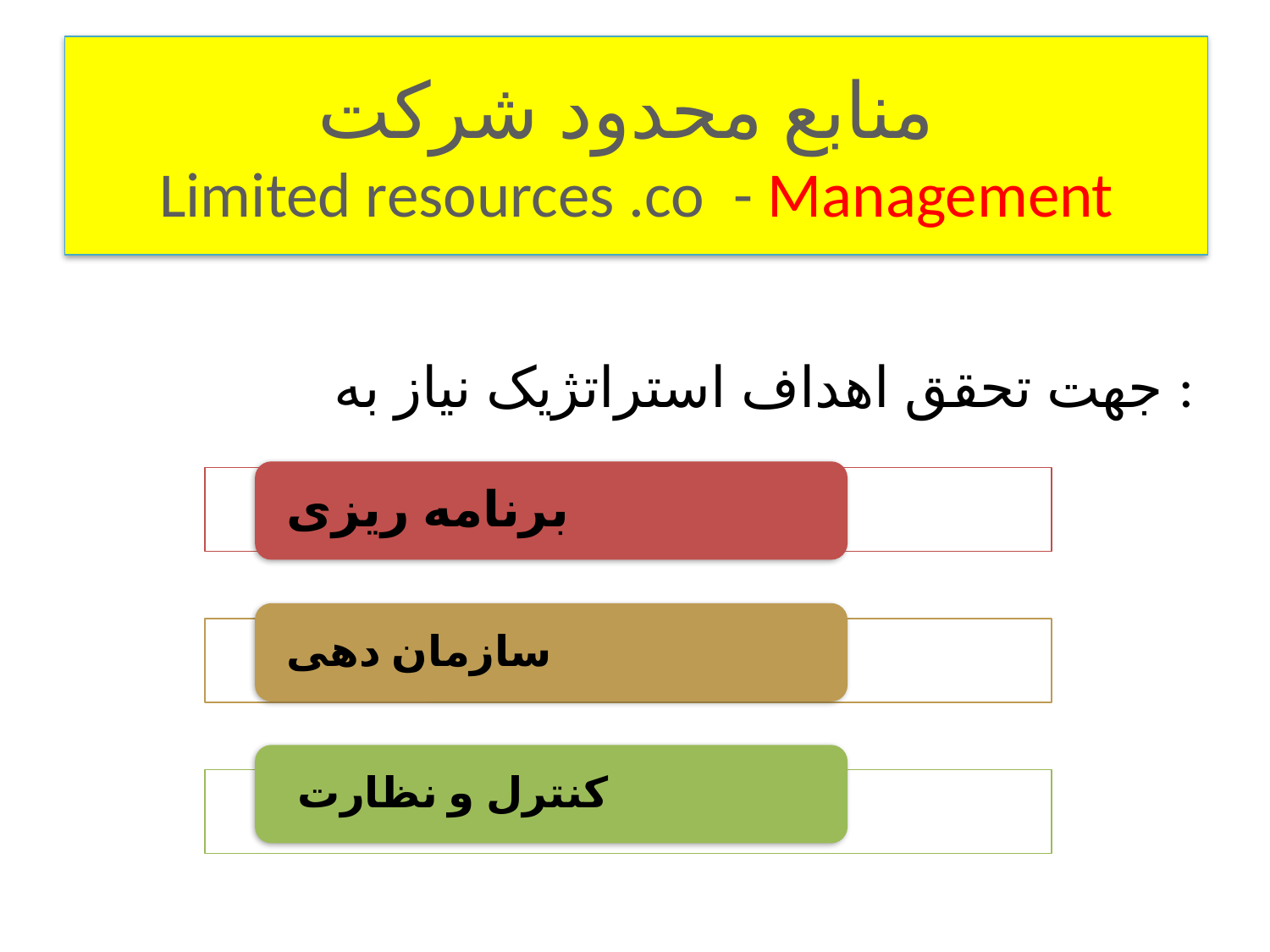

# منابع محدود شرکت Limited resources .co  - Management

جهت تحقق اهداف استراتژیک نیاز به :

برنامه ریزی
سازمان دهی
 کنترل و نظارت